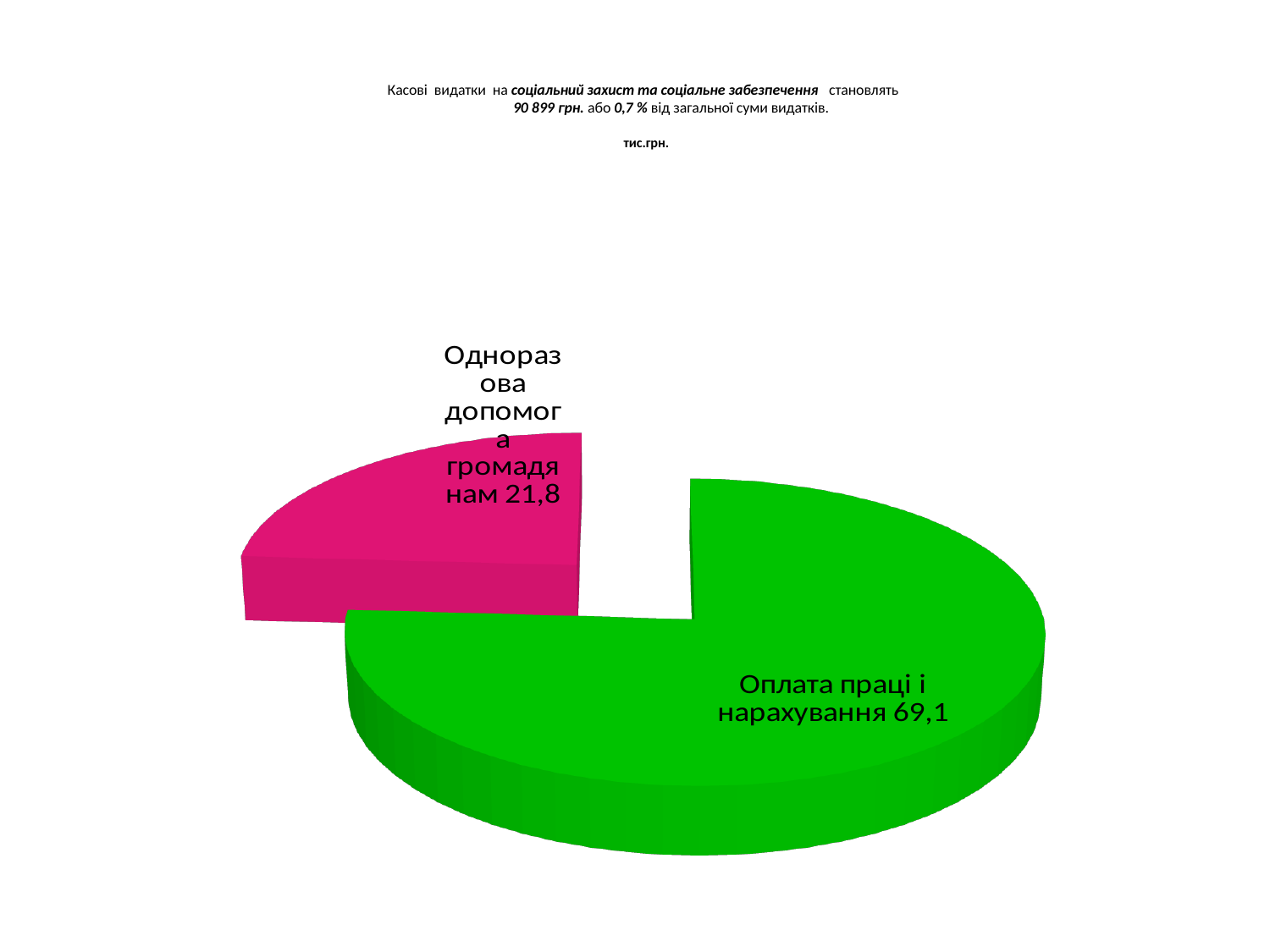

# Касові  видатки  на соціальний захист та соціальне забезпечення   становлять 90 899 грн. або 0,7 % від загальної суми видатків. тис.грн.

[unsupported chart]